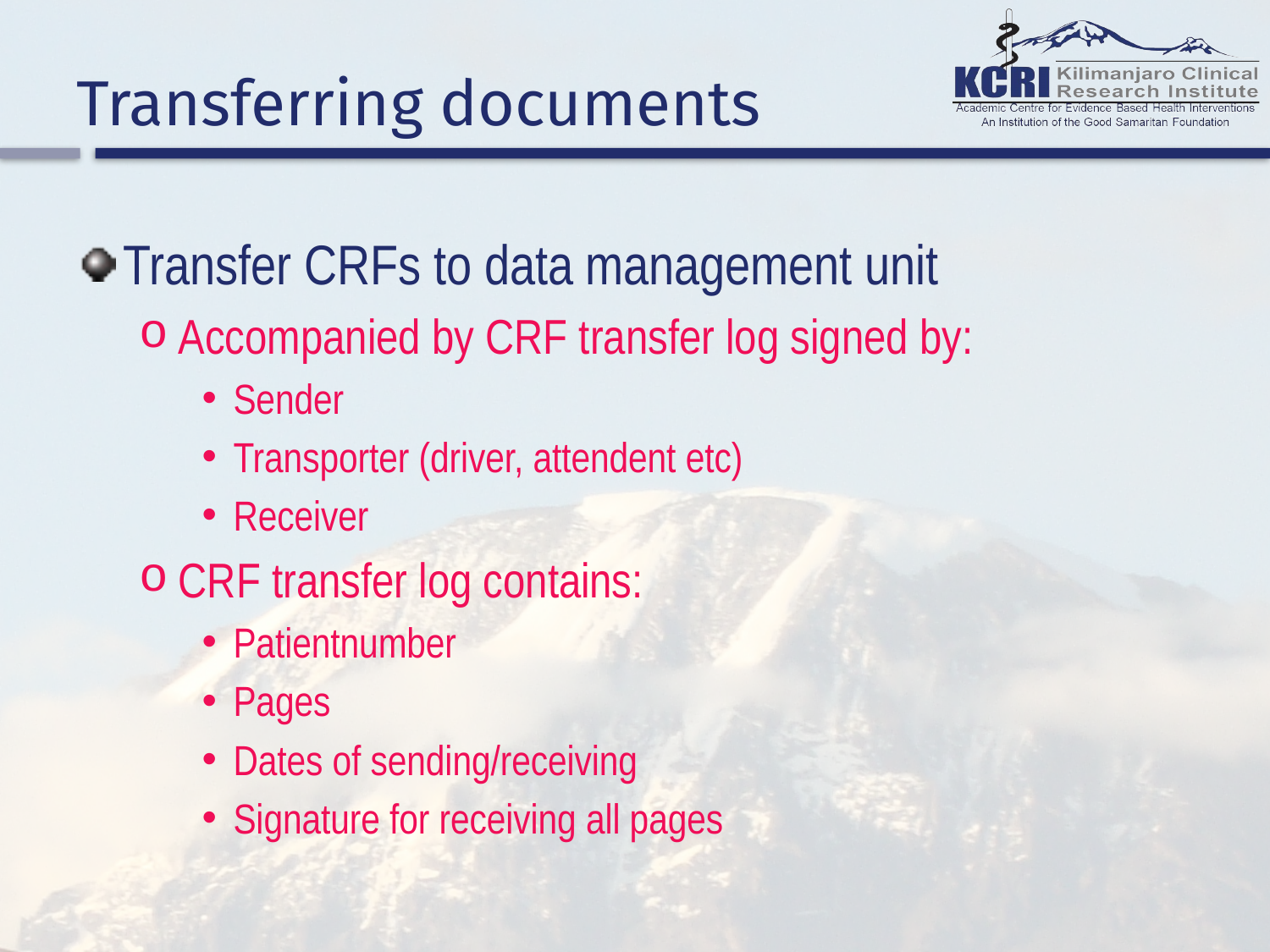

# Transferring documents
Transfer CRFs to data management unit
Accompanied by CRF transfer log signed by:
Sender
Transporter (driver, attendent etc)
Receiver
CRF transfer log contains:
Patientnumber
Pages
Dates of sending/receiving
Signature for receiving all pages